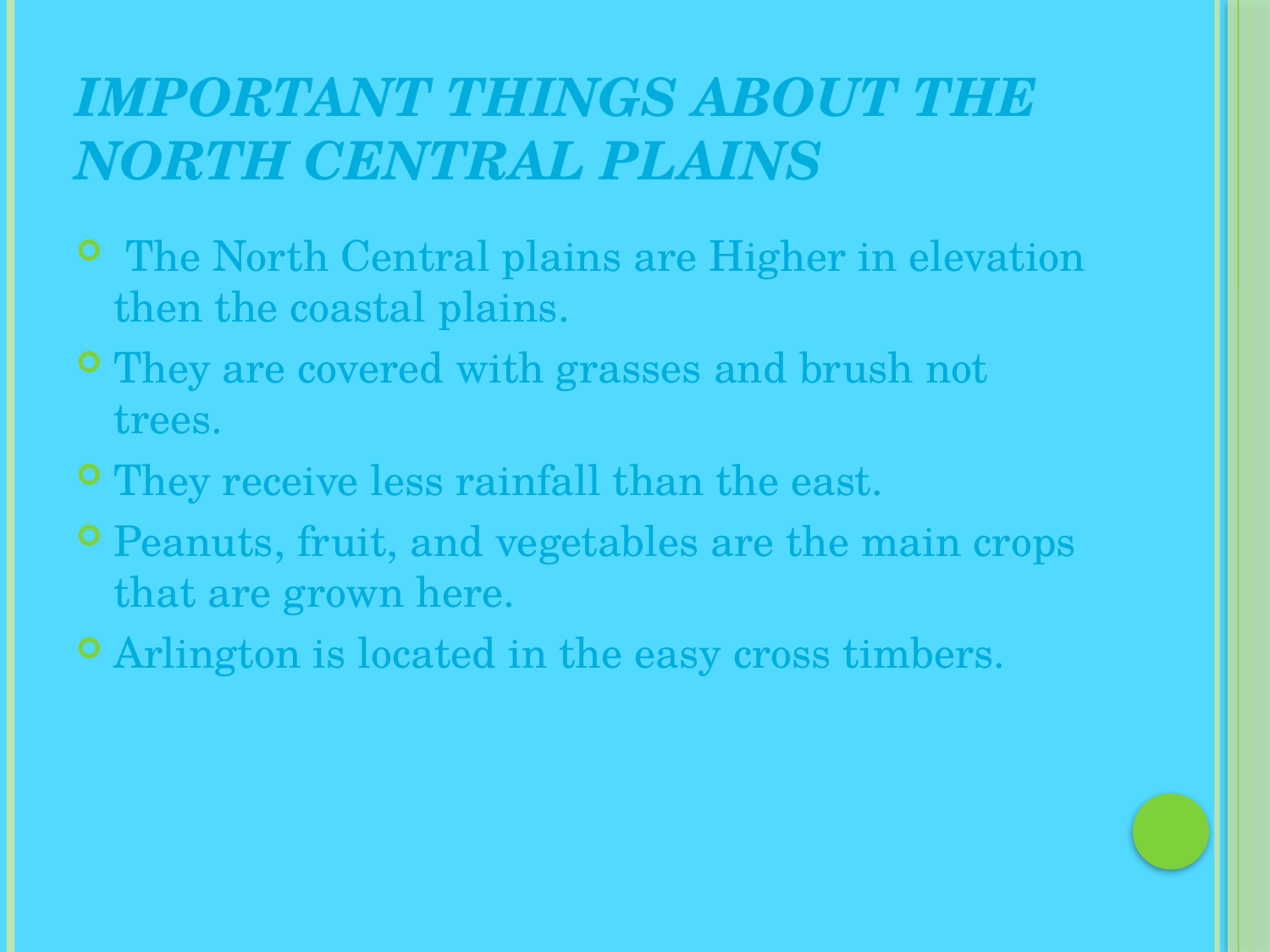

# Important Things About the North Central Plains
 The North Central plains are Higher in elevation then the coastal plains.
They are covered with grasses and brush not trees.
They receive less rainfall than the east.
Peanuts, fruit, and vegetables are the main crops that are grown here.
Arlington is located in the easy cross timbers.